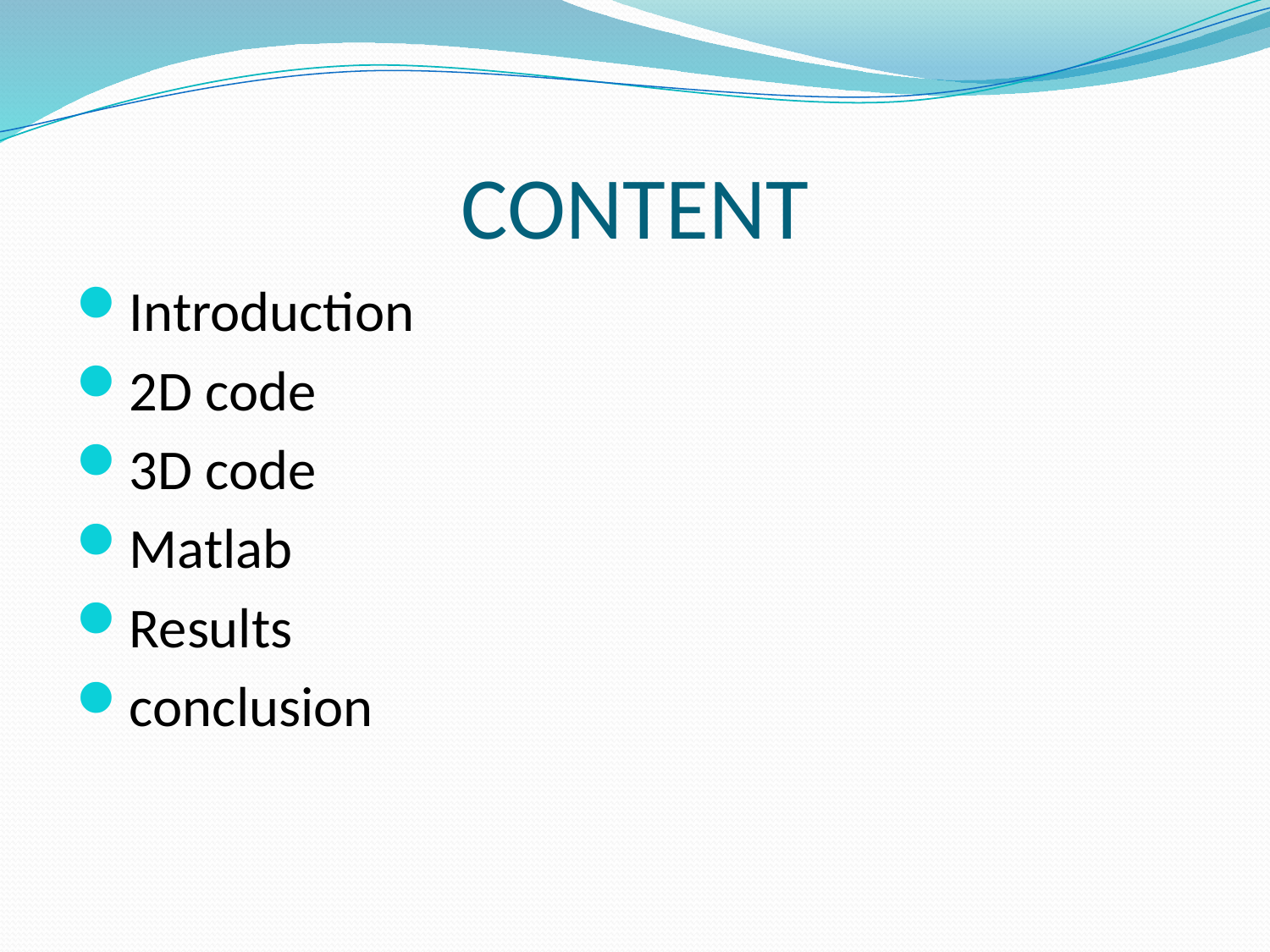

# CONTENT
Introduction
2D code
3D code
Matlab
Results
conclusion